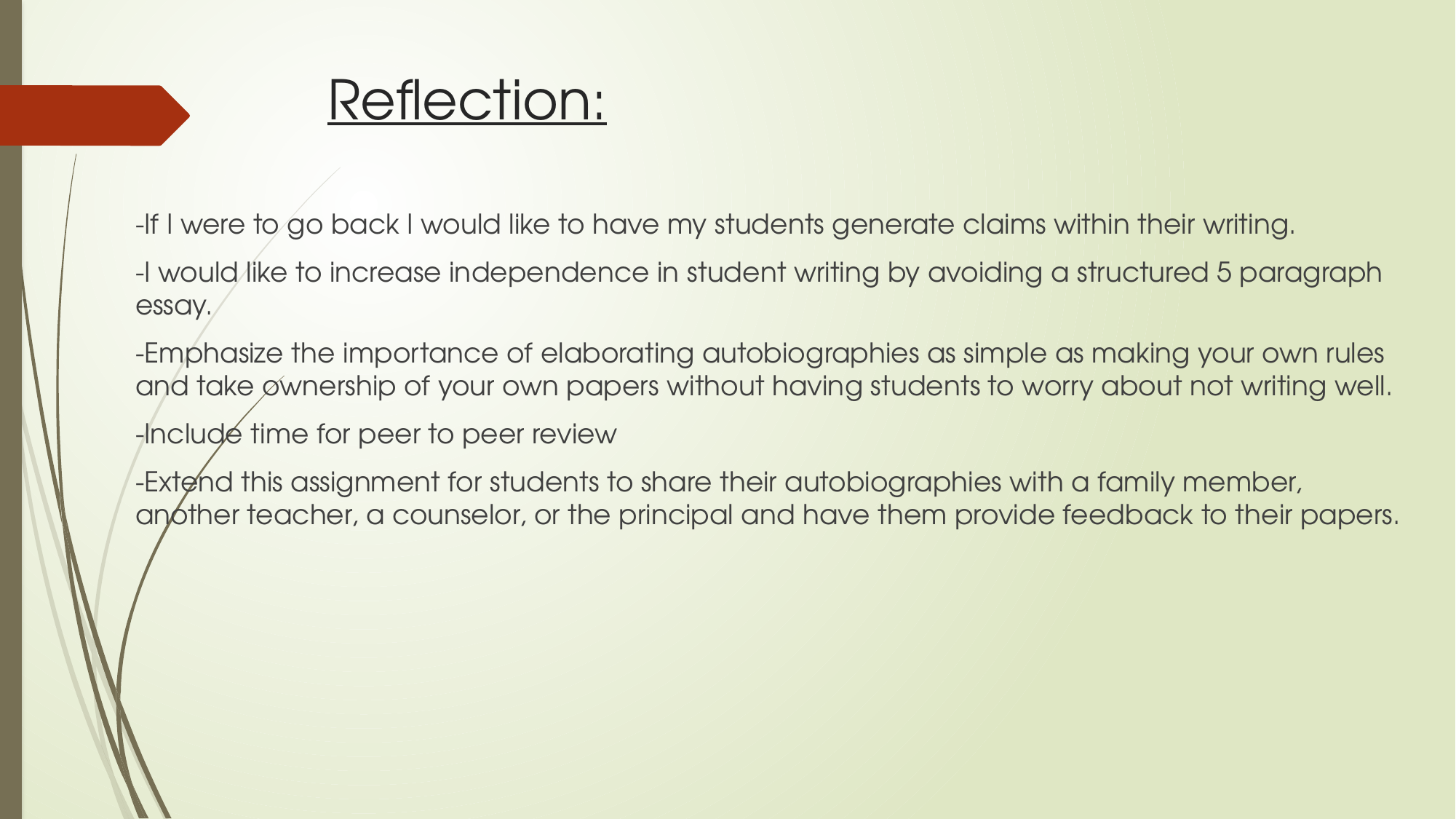

# Reflection:
-If I were to go back I would like to have my students generate claims within their writing.
-I would like to increase independence in student writing by avoiding a structured 5 paragraph essay.
-Emphasize the importance of elaborating autobiographies as simple as making your own rules and take ownership of your own papers without having students to worry about not writing well.
-Include time for peer to peer review
-Extend this assignment for students to share their autobiographies with a family member, another teacher, a counselor, or the principal and have them provide feedback to their papers.